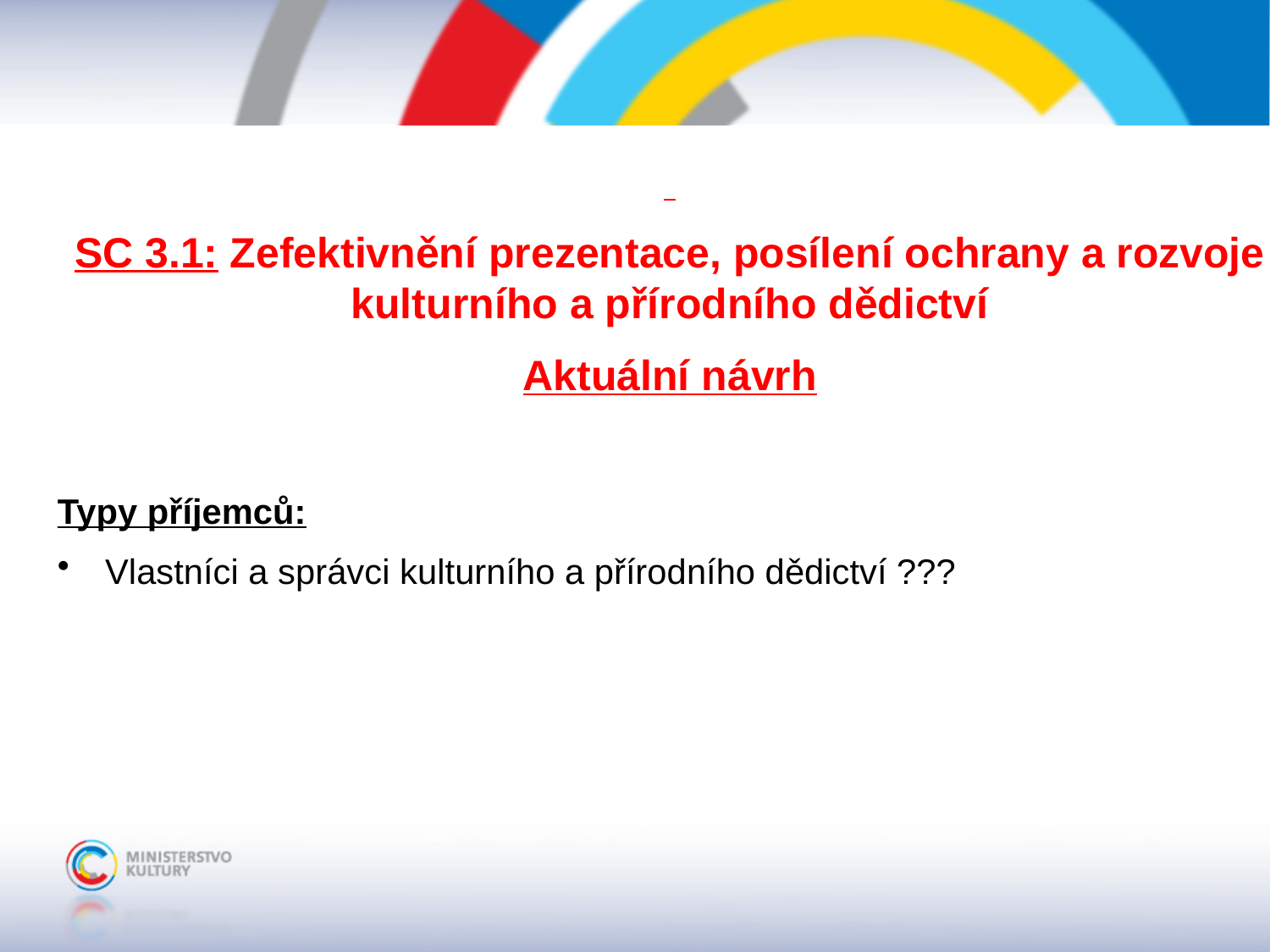

SC 3.1: Zefektivnění prezentace, posílení ochrany a rozvoje kulturního a přírodního dědictví
Aktuální návrh

Typy příjemců:
Vlastníci a správci kulturního a přírodního dědictví ???